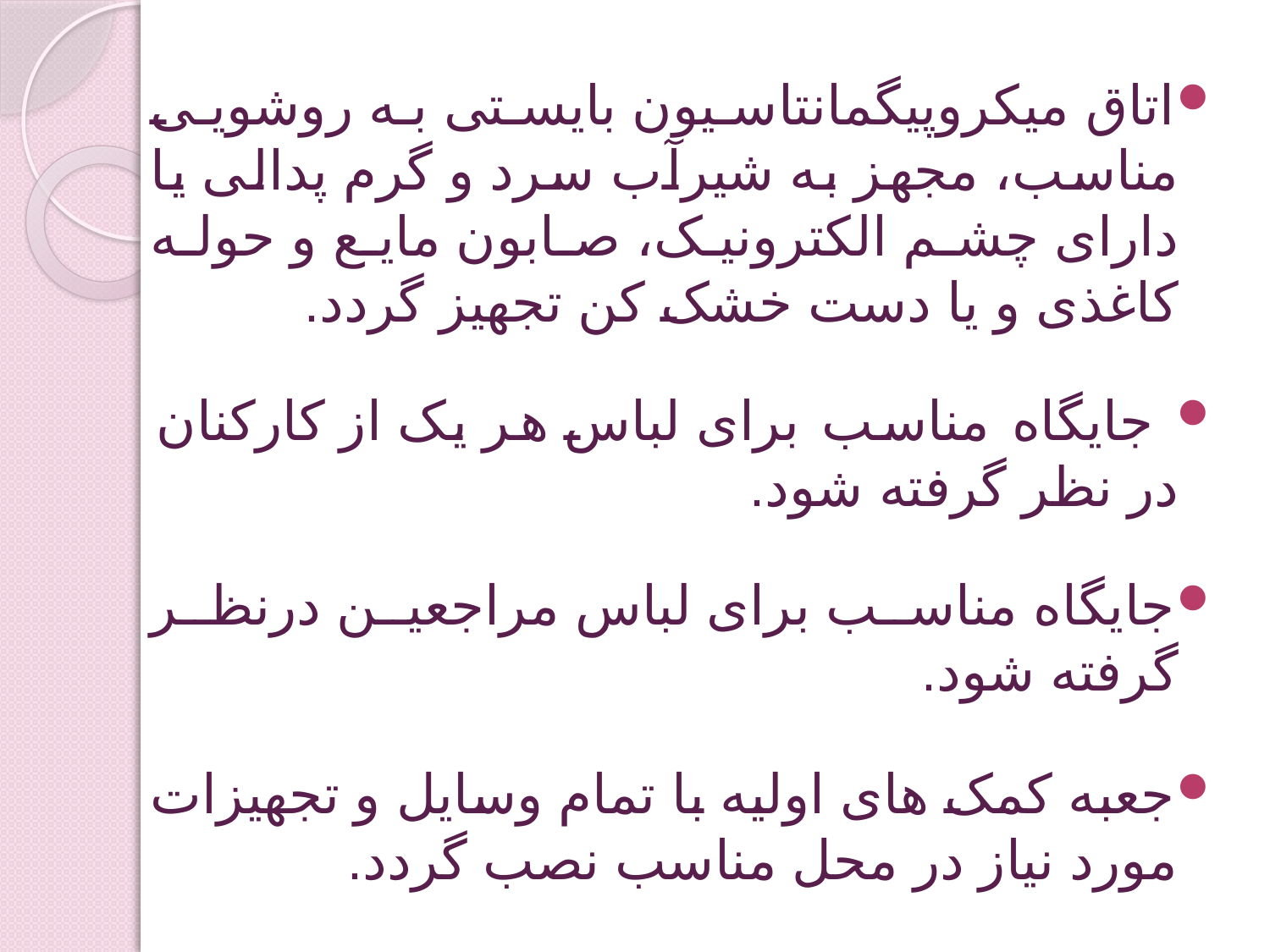

اتاق میکروپیگمانتاسیون بایستی به روشویی مناسب، مجهز به شیرآب سرد و گرم پدالی یا دارای چشم الکترونیک، صابون مایع و حوله کاغذی و یا دست خشک کن تجهیز گردد.

 جایگاه مناسب برای لباس هر یک از کارکنان در نظر گرفته شود.

جایگاه مناسب برای لباس مراجعین درنظر گرفته شود.

جعبه کمک های اولیه با تمام وسایل و تجهیزات مورد نیاز در محل مناسب نصب گردد.